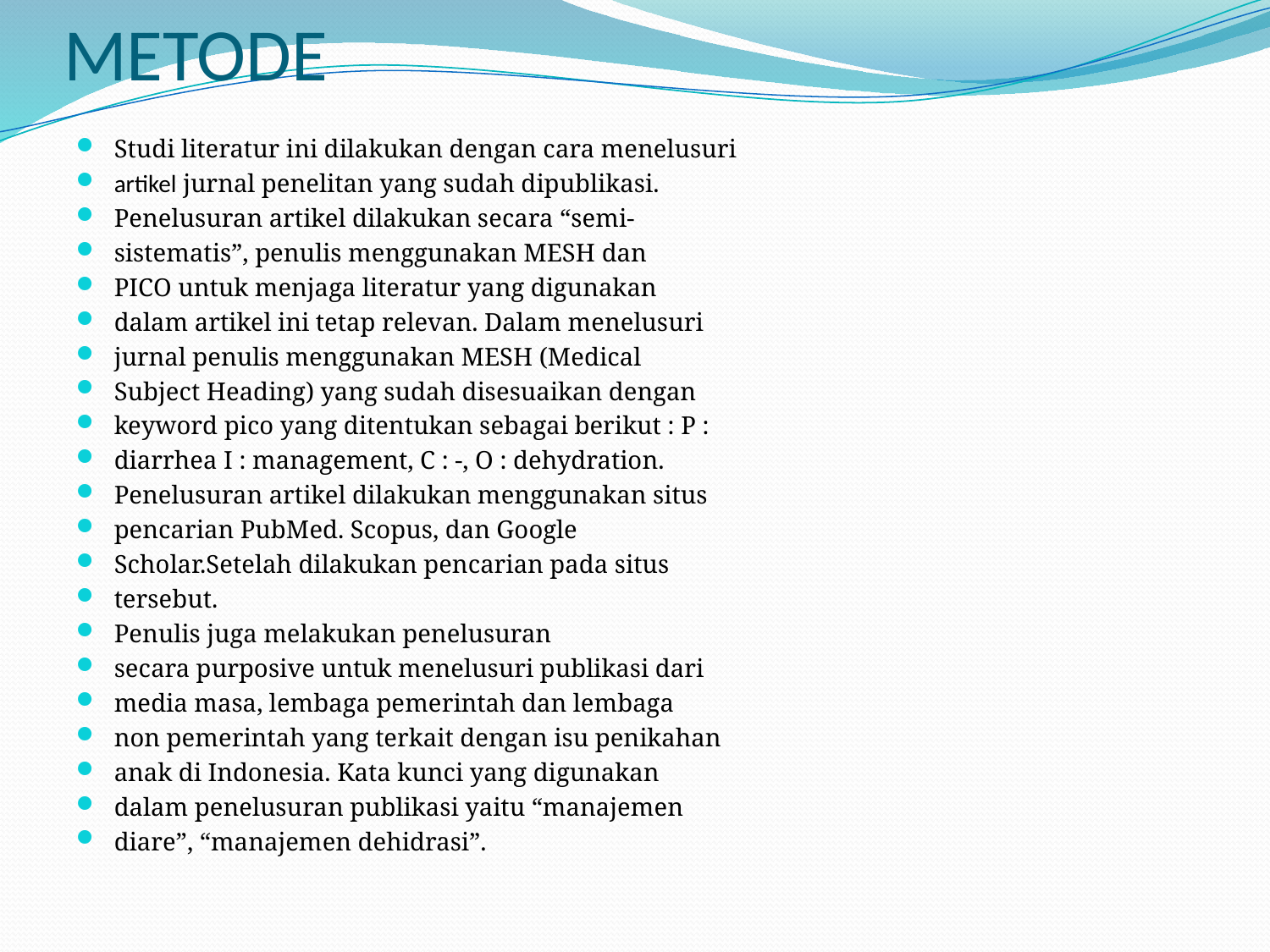

# METODE
Studi literatur ini dilakukan dengan cara menelusuri
artikel jurnal penelitan yang sudah dipublikasi.
Penelusuran artikel dilakukan secara “semi-
sistematis”, penulis menggunakan MESH dan
PICO untuk menjaga literatur yang digunakan
dalam artikel ini tetap relevan. Dalam menelusuri
jurnal penulis menggunakan MESH (Medical
Subject Heading) yang sudah disesuaikan dengan
keyword pico yang ditentukan sebagai berikut : P :
diarrhea I : management, C : -, O : dehydration.
Penelusuran artikel dilakukan menggunakan situs
pencarian PubMed. Scopus, dan Google
Scholar.Setelah dilakukan pencarian pada situs
tersebut.
Penulis juga melakukan penelusuran
secara purposive untuk menelusuri publikasi dari
media masa, lembaga pemerintah dan lembaga
non pemerintah yang terkait dengan isu penikahan
anak di Indonesia. Kata kunci yang digunakan
dalam penelusuran publikasi yaitu “manajemen
diare”, “manajemen dehidrasi”.